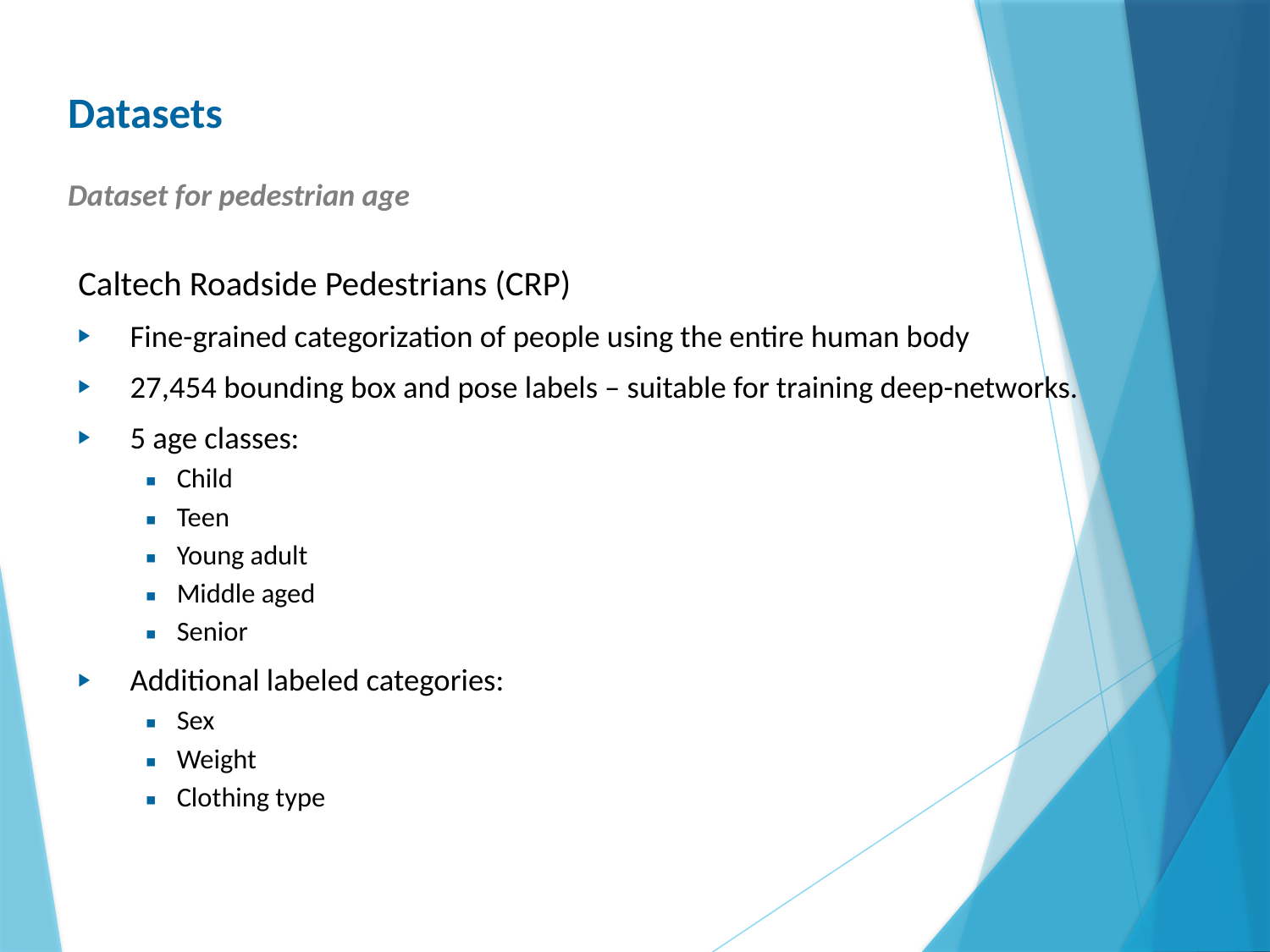

# Datasets
Dataset for pedestrian age
Caltech Roadside Pedestrians (CRP)
Fine-grained categorization of people using the entire human body
27,454 bounding box and pose labels – suitable for training deep-networks.
5 age classes:
Child
Teen
Young adult
Middle aged
Senior
Additional labeled categories:
Sex
Weight
Clothing type